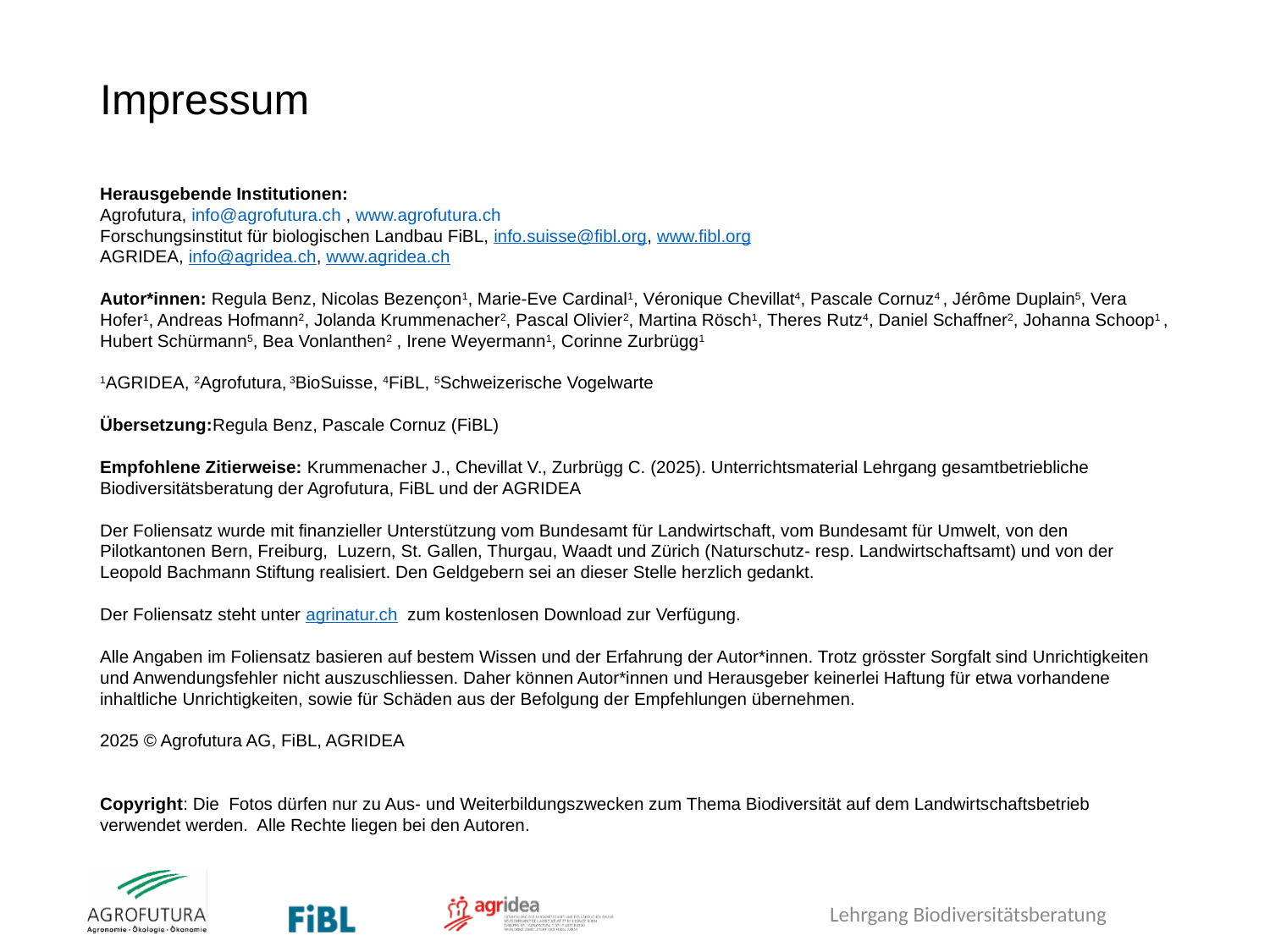

# Impressum
Herausgebende Institutionen:
Agrofutura, info@agrofutura.ch , www.agrofutura.ch
Forschungsinstitut für biologischen Landbau FiBL, info.suisse@fibl.org, www.fibl.org
AGRIDEA, info@agridea.ch, www.agridea.ch

Autor*innen: Regula Benz, Nicolas Bezençon1, Marie-Eve Cardinal1, Véronique Chevillat4, Pascale Cornuz4 , Jérôme Duplain5, Vera Hofer1, Andreas Hofmann2, Jolanda Krummenacher2, Pascal Olivier2, Martina Rösch1, Theres Rutz4, Daniel Schaffner2, Johanna Schoop1 , Hubert Schürmann5, Bea Vonlanthen2 , Irene Weyermann1, Corinne Zurbrügg1

1AGRIDEA, 2Agrofutura, 3BioSuisse, 4FiBL, 5Schweizerische Vogelwarte

Übersetzung:Regula Benz, Pascale Cornuz (FiBL)

Empfohlene Zitierweise: Krummenacher J., Chevillat V., Zurbrügg C. (2025). Unterrichtsmaterial Lehrgang gesamtbetriebliche Biodiversitätsberatung der Agrofutura, FiBL und der AGRIDEA

Der Foliensatz wurde mit finanzieller Unterstützung vom Bundesamt für Landwirtschaft, vom Bundesamt für Umwelt, von den Pilotkantonen Bern, Freiburg,  Luzern, St. Gallen, Thurgau, Waadt und Zürich (Naturschutz- resp. Landwirtschaftsamt) und von der Leopold Bachmann Stiftung realisiert. Den Geldgebern sei an dieser Stelle herzlich gedankt.

Der Foliensatz steht unter agrinatur.ch  zum kostenlosen Download zur Verfügung.

Alle Angaben im Foliensatz basieren auf bestem Wissen und der Erfahrung der Autor*innen. Trotz grösster Sorgfalt sind Unrichtigkeiten und Anwendungsfehler nicht auszuschliessen. Daher können Autor*innen und Herausgeber keinerlei Haftung für etwa vorhandene inhaltliche Unrichtigkeiten, sowie für Schäden aus der Befolgung der Empfehlungen übernehmen.

2025 © Agrofutura AG, FiBL, AGRIDEA

Copyright: Die  Fotos dürfen nur zu Aus- und Weiterbildungszwecken zum Thema Biodiversität auf dem Landwirtschaftsbetrieb verwendet werden.  Alle Rechte liegen bei den Autoren.

Lehrgang Biodiversitätsberatung